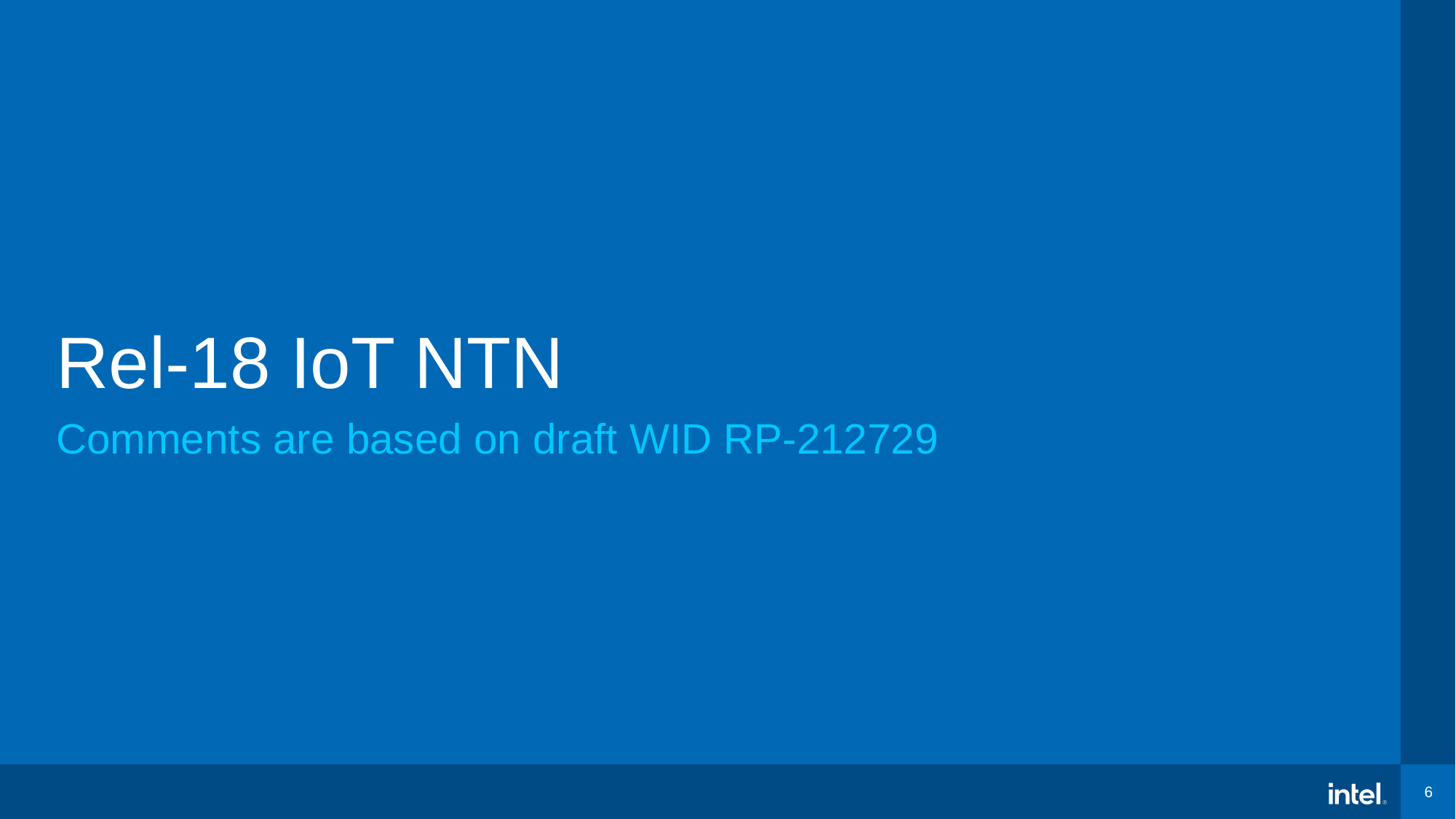

# Rel-18 IoT NTN
Comments are based on draft WID RP-212729